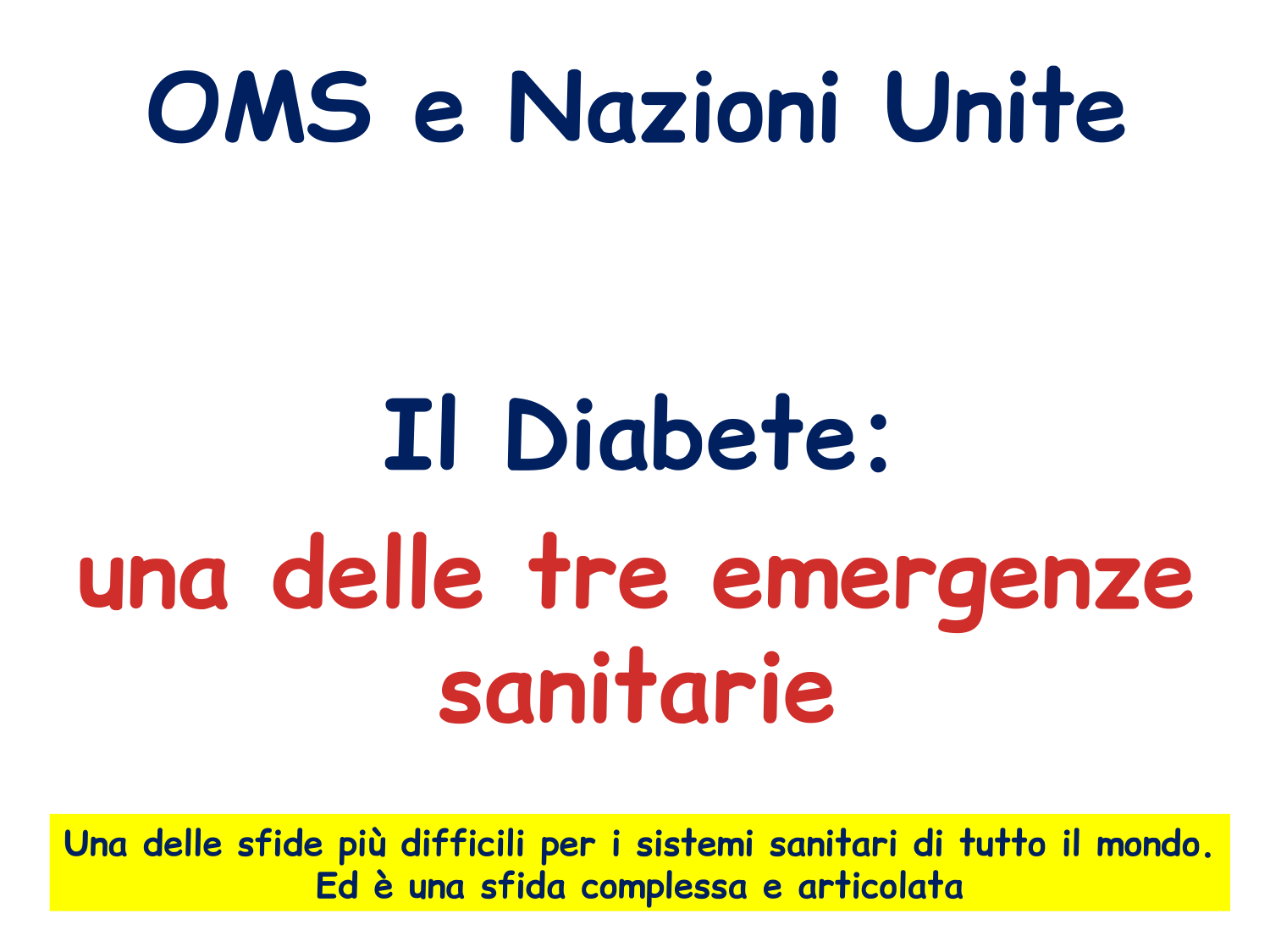

OMS e Nazioni Unite
Il Diabete:
una delle tre emergenze
sanitarie
Una delle sfide più difficili per i sistemi sanitari di tutto il mondo. Ed è una sfida complessa e articolata